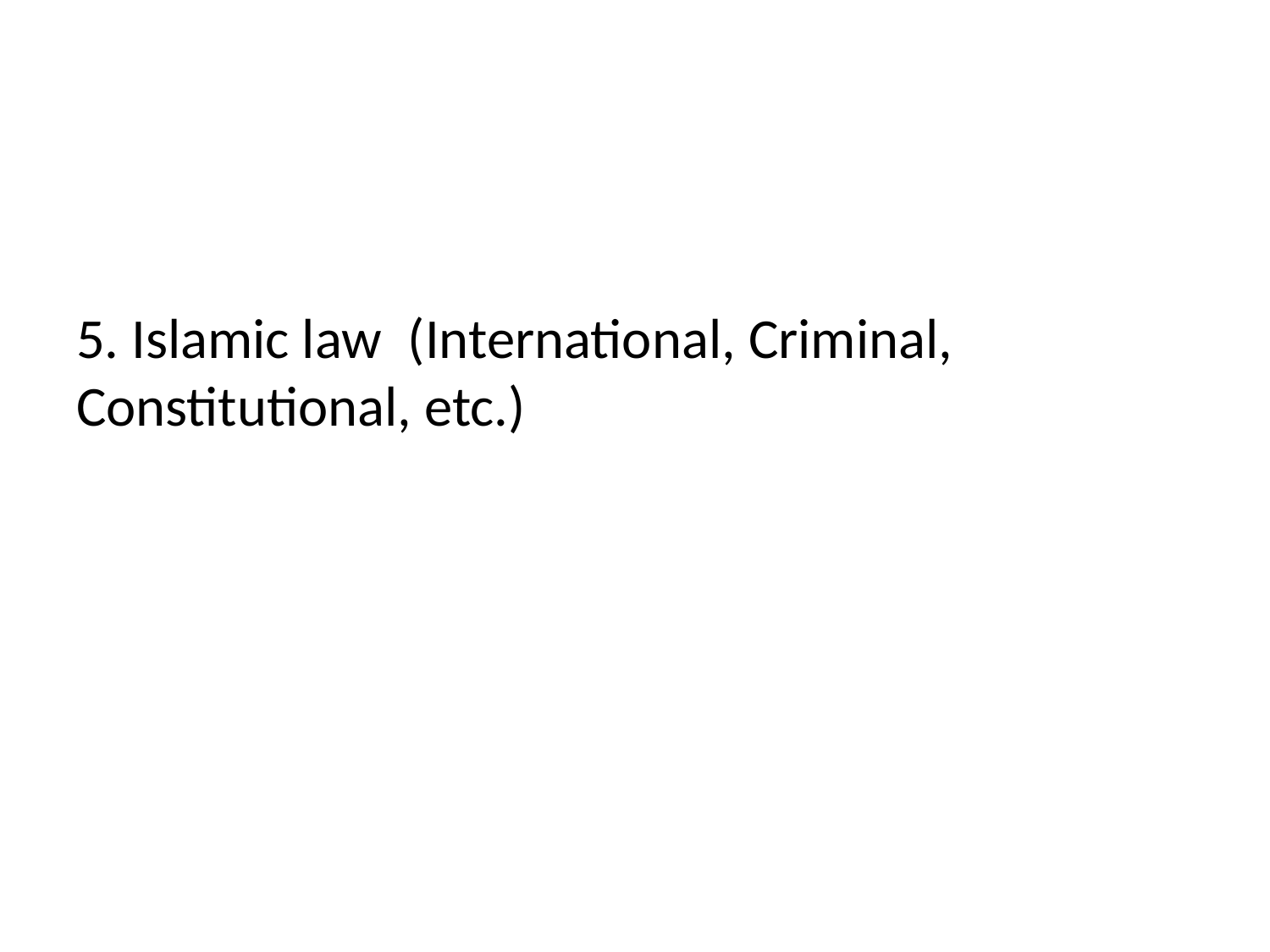

#

5. Islamic law  (International, Criminal, Constitutional, etc.)